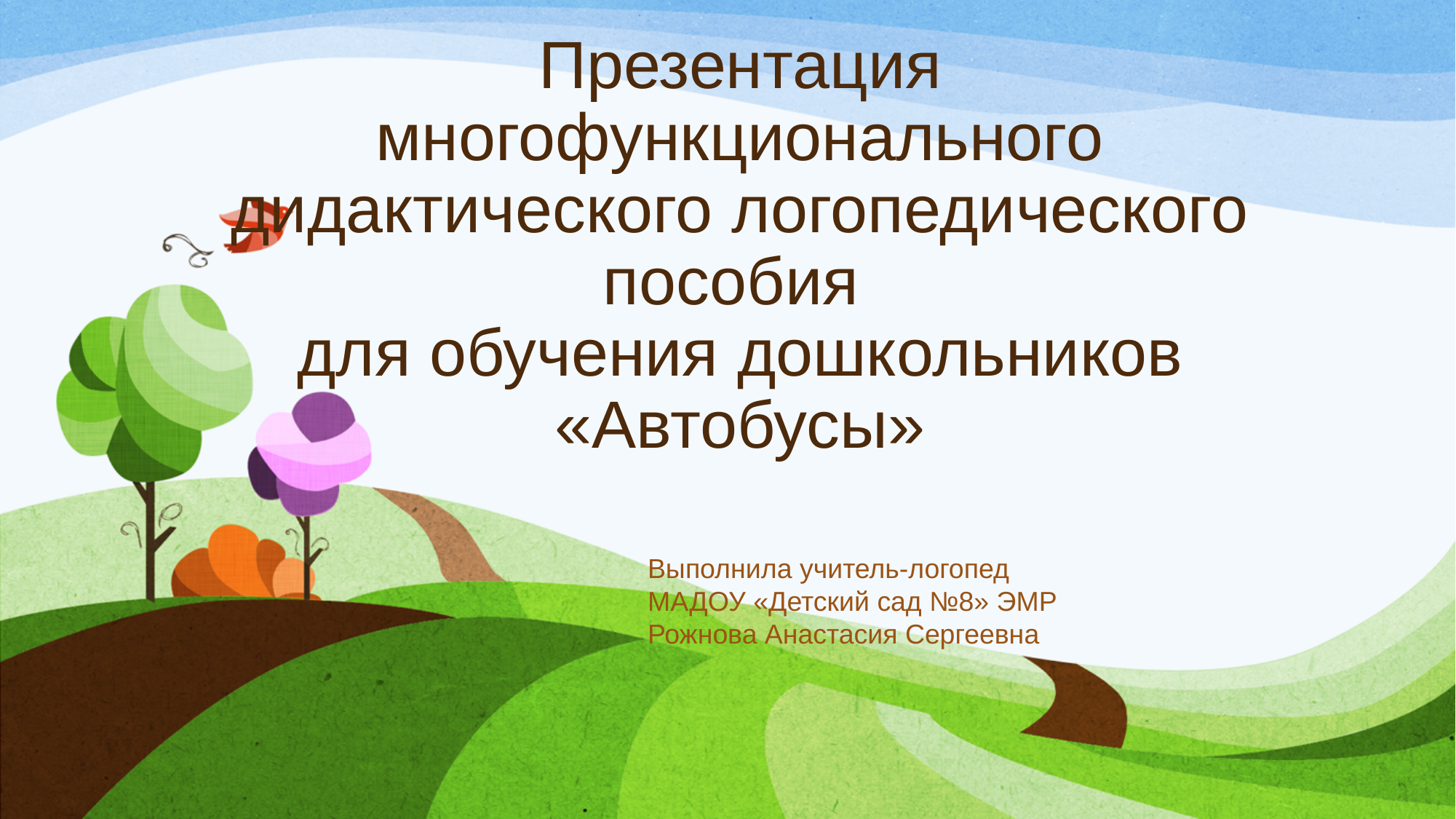

# Презентация многофункционального дидактического логопедического пособия для обучения дошкольников «Автобусы»
Выполнила учитель-логопед
МАДОУ «Детский сад №8» ЭМР
Рожнова Анастасия Сергеевна